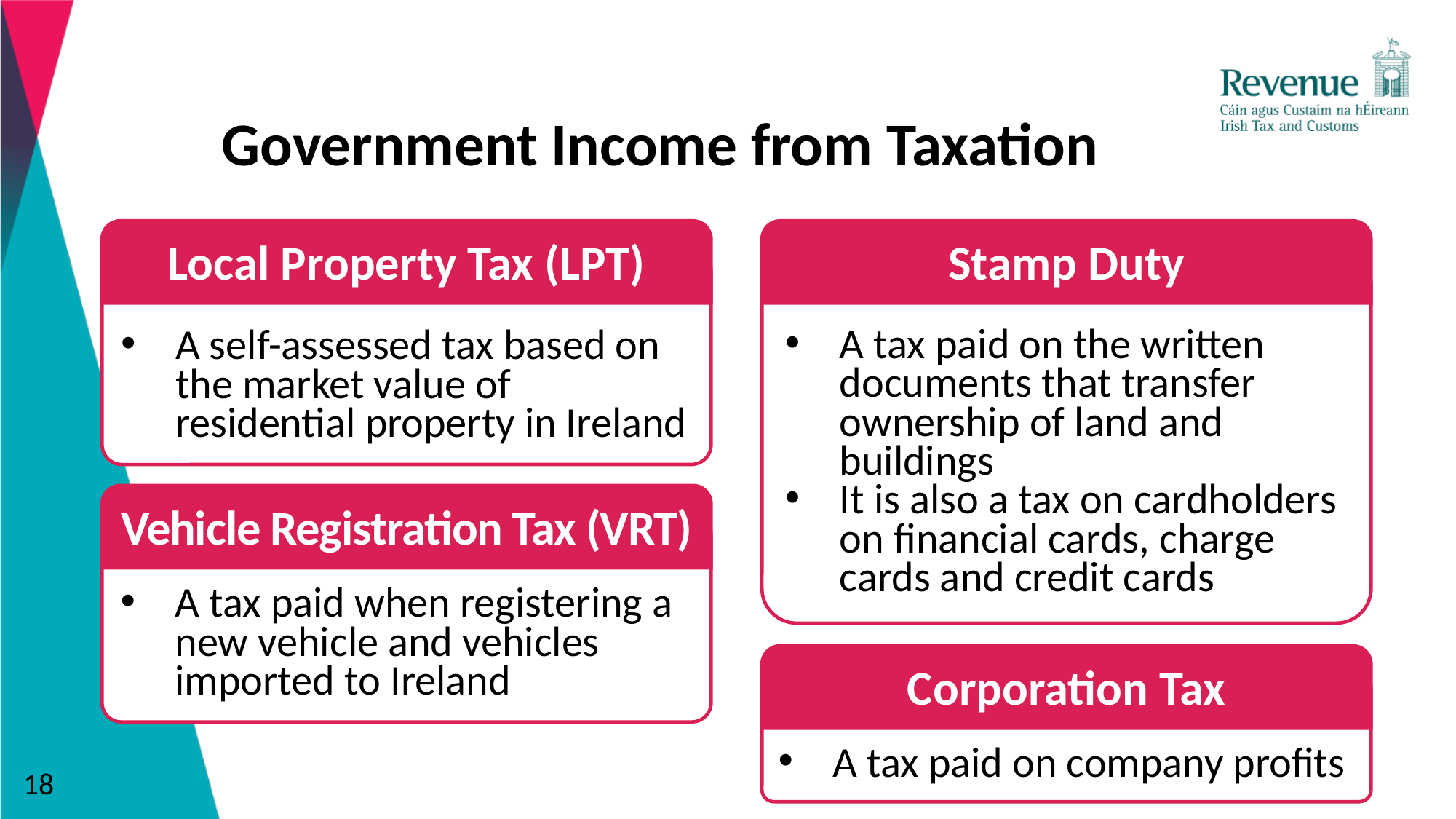

# Government Income from Taxation 3

Government Income from Taxation

Local Property Tax (LPT)
A self-assessed tax based on the market value of residential property in Ireland
Stamp Duty
A tax paid on the written documents that transfer ownership of land and buildings
It is also a tax on cardholders on financial cards, charge cards and credit cards
Vehicle Registration Tax (VRT)
A tax paid when registering a new vehicle and vehicles imported to Ireland
Corporation Tax
A tax paid on company profits
18